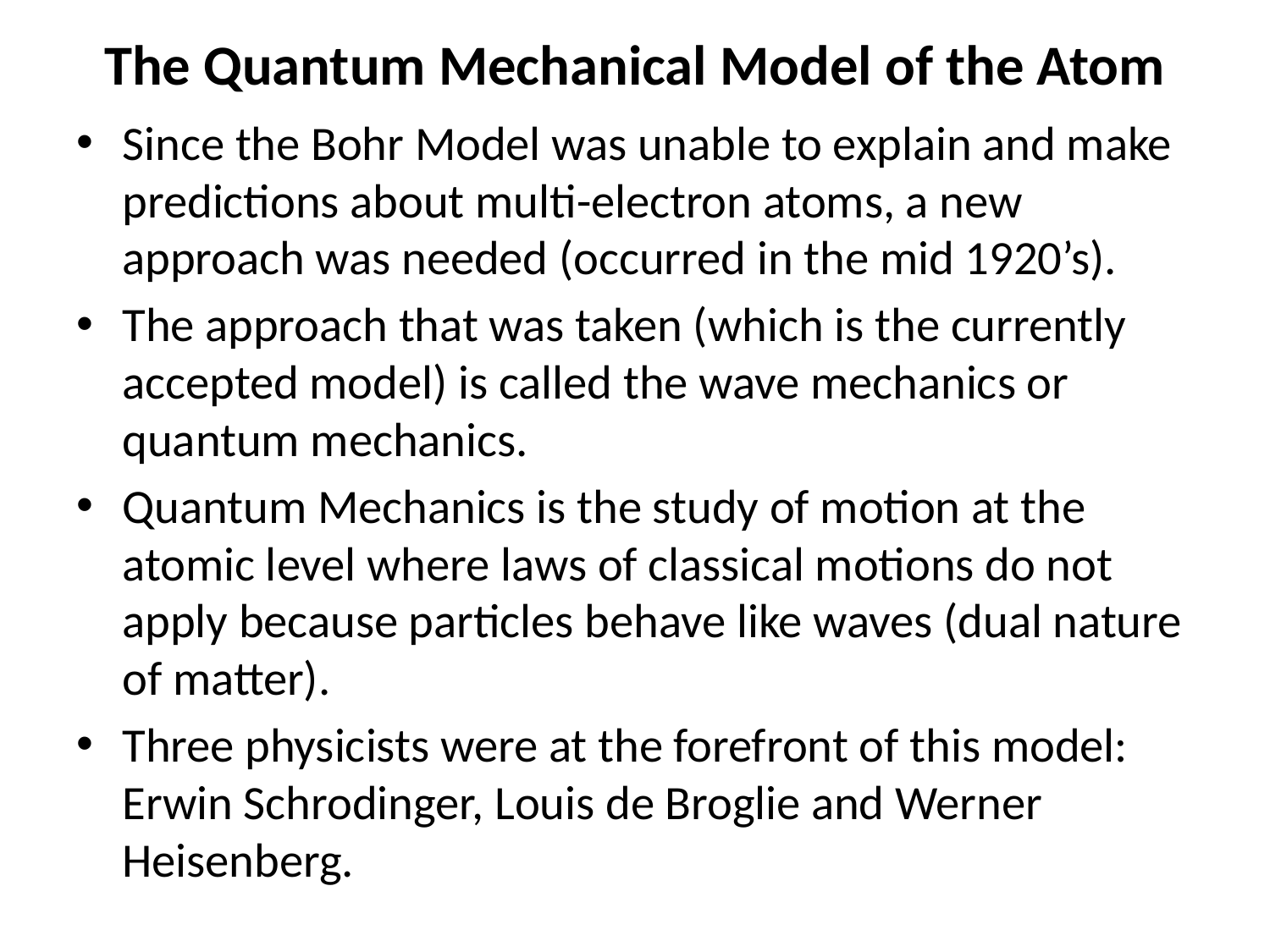

# The Quantum Mechanical Model of the Atom
Since the Bohr Model was unable to explain and make predictions about multi-electron atoms, a new approach was needed (occurred in the mid 1920’s).
The approach that was taken (which is the currently accepted model) is called the wave mechanics or quantum mechanics.
Quantum Mechanics is the study of motion at the atomic level where laws of classical motions do not apply because particles behave like waves (dual nature of matter).
Three physicists were at the forefront of this model: Erwin Schrodinger, Louis de Broglie and Werner Heisenberg.